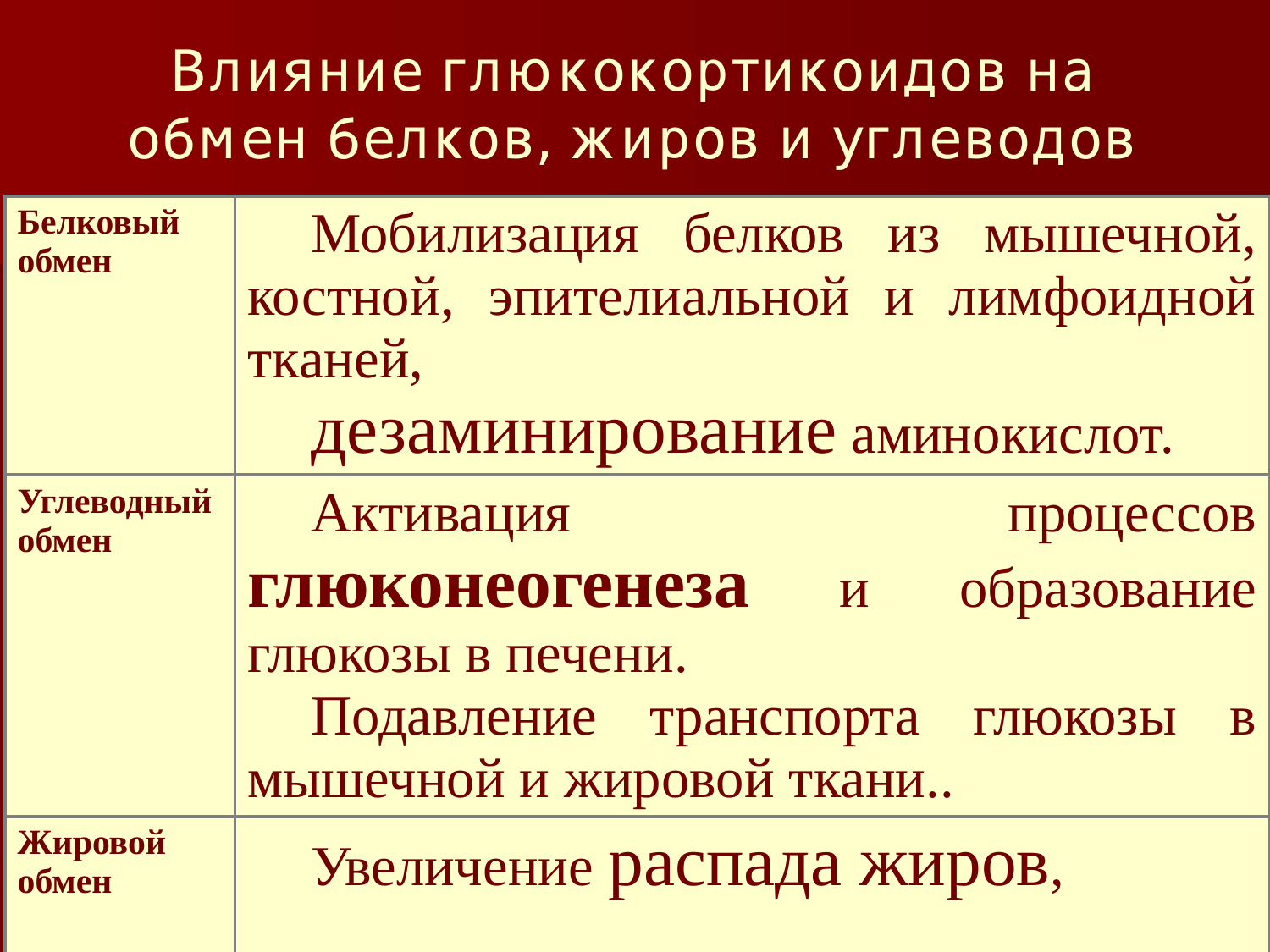

# Влияние глюкокортикоидов на обмен белков, жиров и углеводов
| Белковый обмен | Мобилизация белков из мышечной, костной, эпителиальной и лимфоидной тканей, дезаминирование аминокислот. |
| --- | --- |
| Углеводный обмен | Активация процессов глюконеогенеза и образование глюкозы в печени. Подавление транспорта глюкозы в мышечной и жировой ткани.. |
| Жировой обмен | Увеличение распада жиров, |